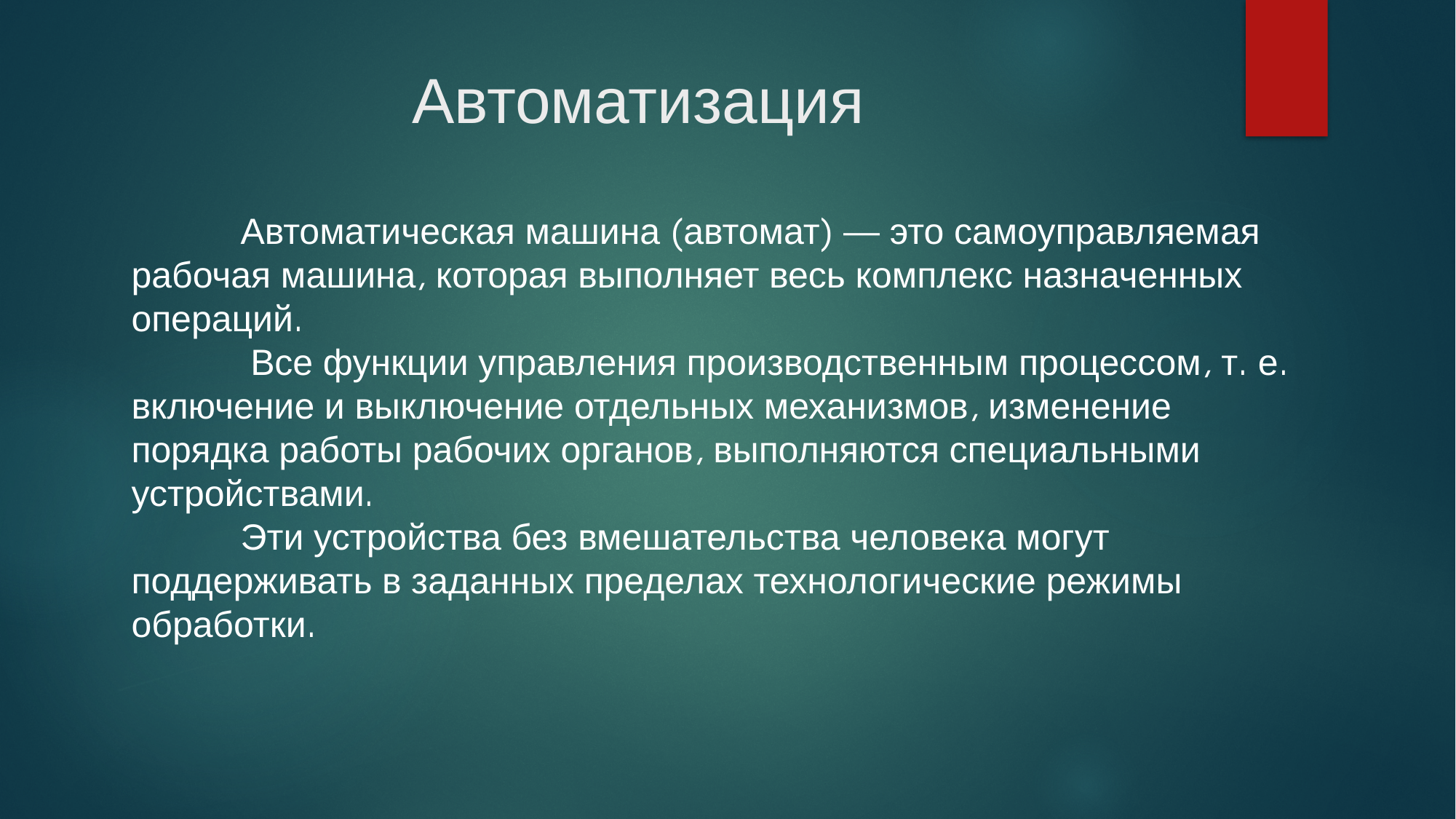

# Автоматизация
	Автоматическая машина (автомат) — это самоуправляемая рабочая машина, которая выполняет весь комплекс назначенных операций.
	 Все функции управления производствен­ным процессом, т. е. включение и выключение отдельных механизмов, изменение порядка работы рабочих органов, выполняются специальными устройствами.
	Эти устройства без вмешательства человека могут поддерживать в заданных пределах технологические режимы обработки.